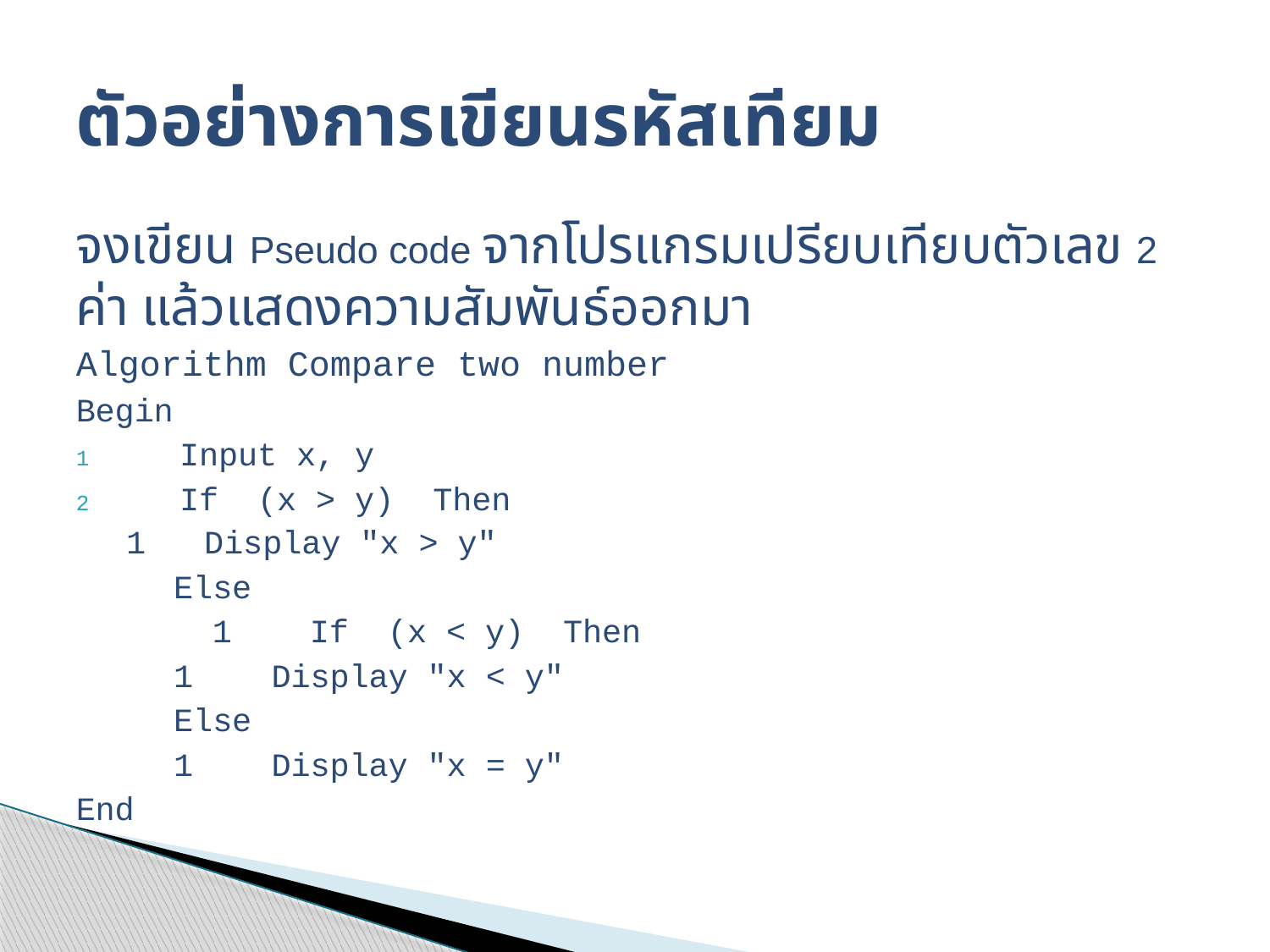

# ตัวอย่างการเขียนรหัสเทียม
จงเขียน Pseudo code จากโปรแกรมเปรียบเทียบตัวเลข 2 ค่า แล้วแสดงความสัมพันธ์ออกมา
Algorithm Compare two number
Begin
  Input x, y
  If  (x > y)  Then
	1   Display "x > y"
	Else
       1    If  (x < y)  Then
		1   	Display "x < y"
		Else
		1	Display "x = y"
End